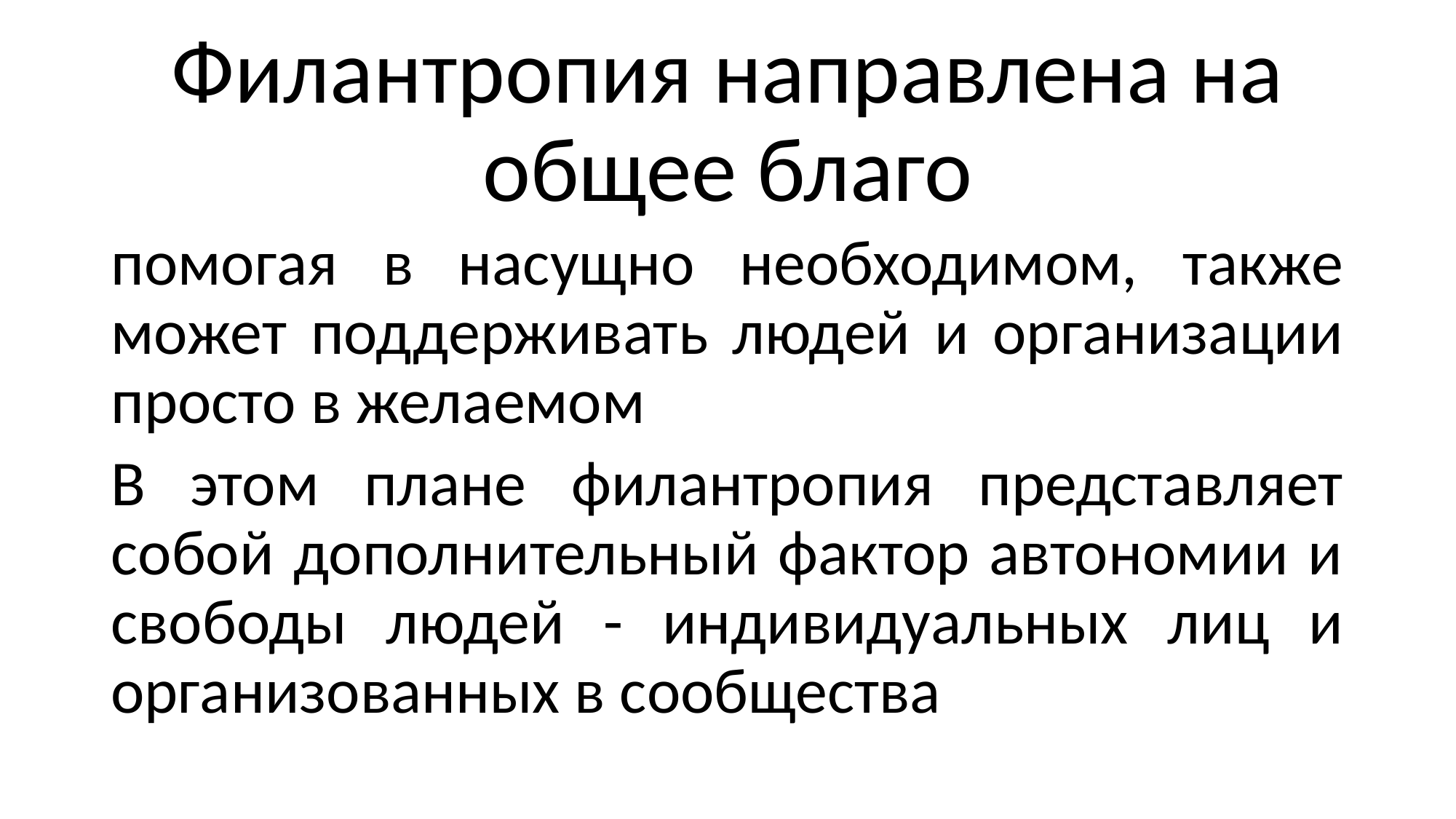

# Филантропия направлена на общее благо
помогая в насущно необходимом, также может поддерживать людей и организации просто в желаемом
В этом плане филантропия представляет собой дополнительный фактор автономии и свободы людей - индивидуальных лиц и организованных в сообщества